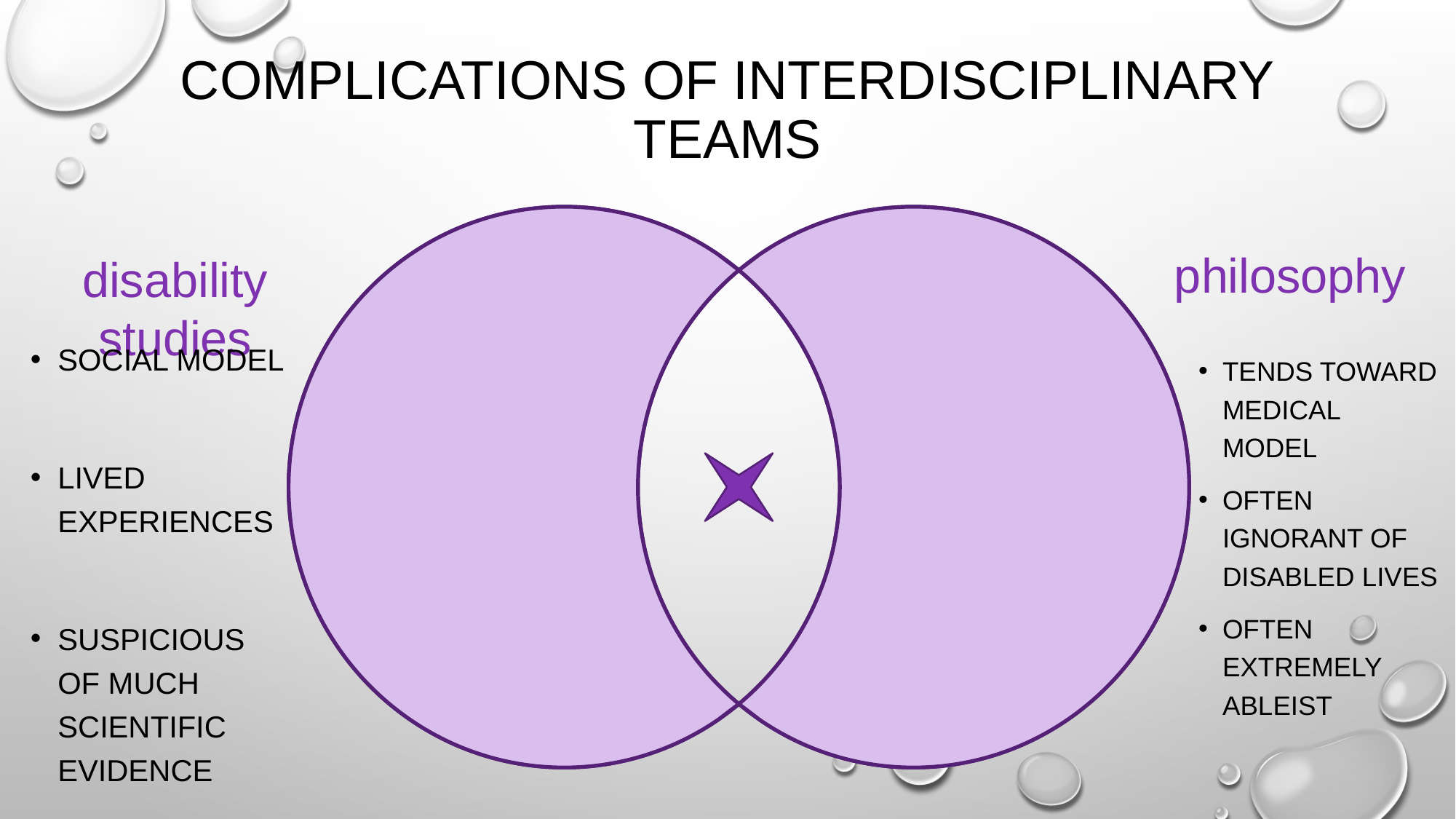

# Complications of Interdisciplinary teams

philosophy
disability studies
Social model

Lived experiences

Suspicious of much scientific evidence
Tends toward medical model
Often ignorant of disabled lives
Often extremely ableist